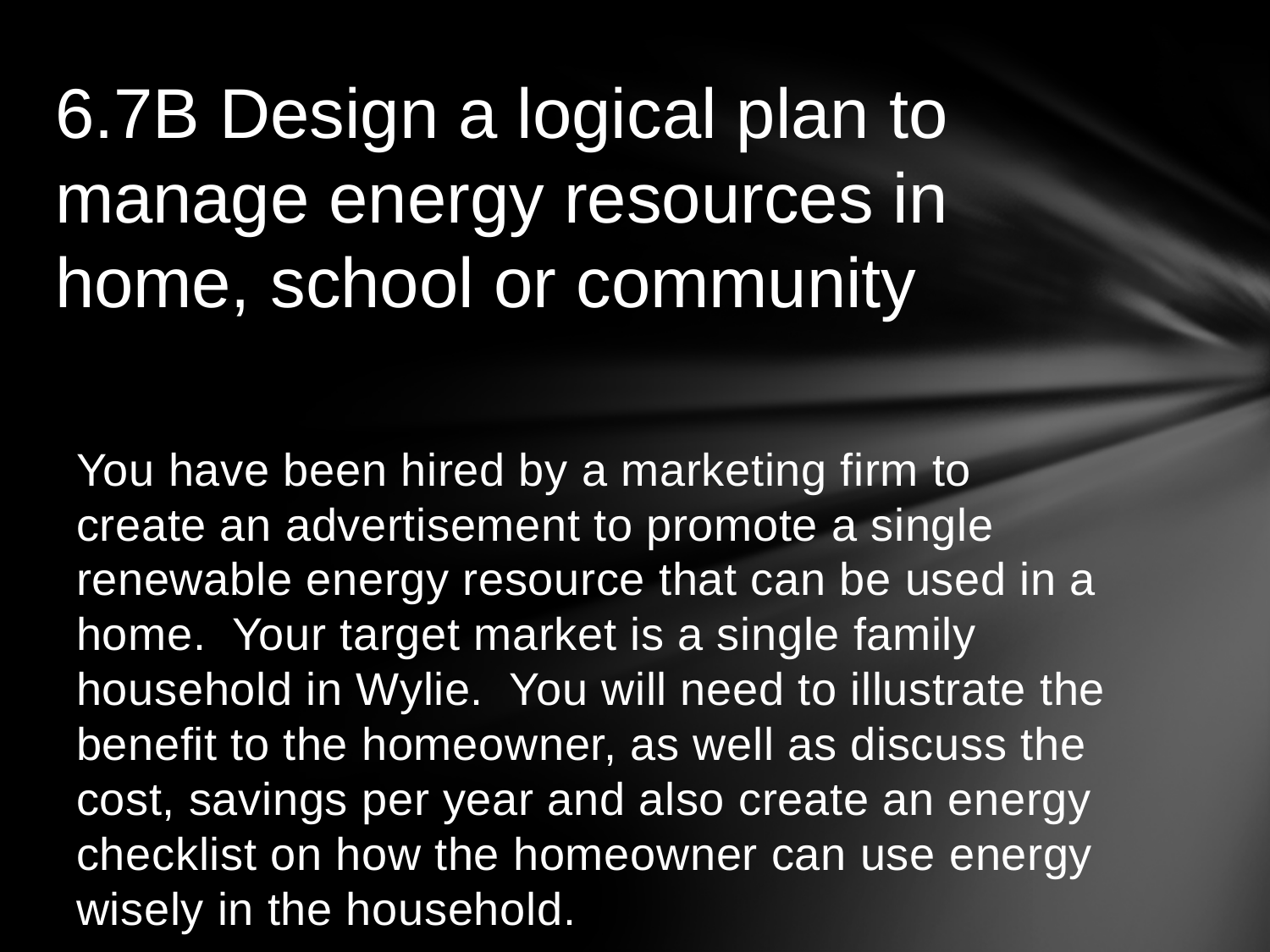

# 6.7B Design a logical plan to manage energy resources in home, school or community
You have been hired by a marketing firm to create an advertisement to promote a single renewable energy resource that can be used in a home.  Your target market is a single family household in Wylie.  You will need to illustrate the benefit to the homeowner, as well as discuss the cost, savings per year and also create an energy checklist on how the homeowner can use energy wisely in the household.